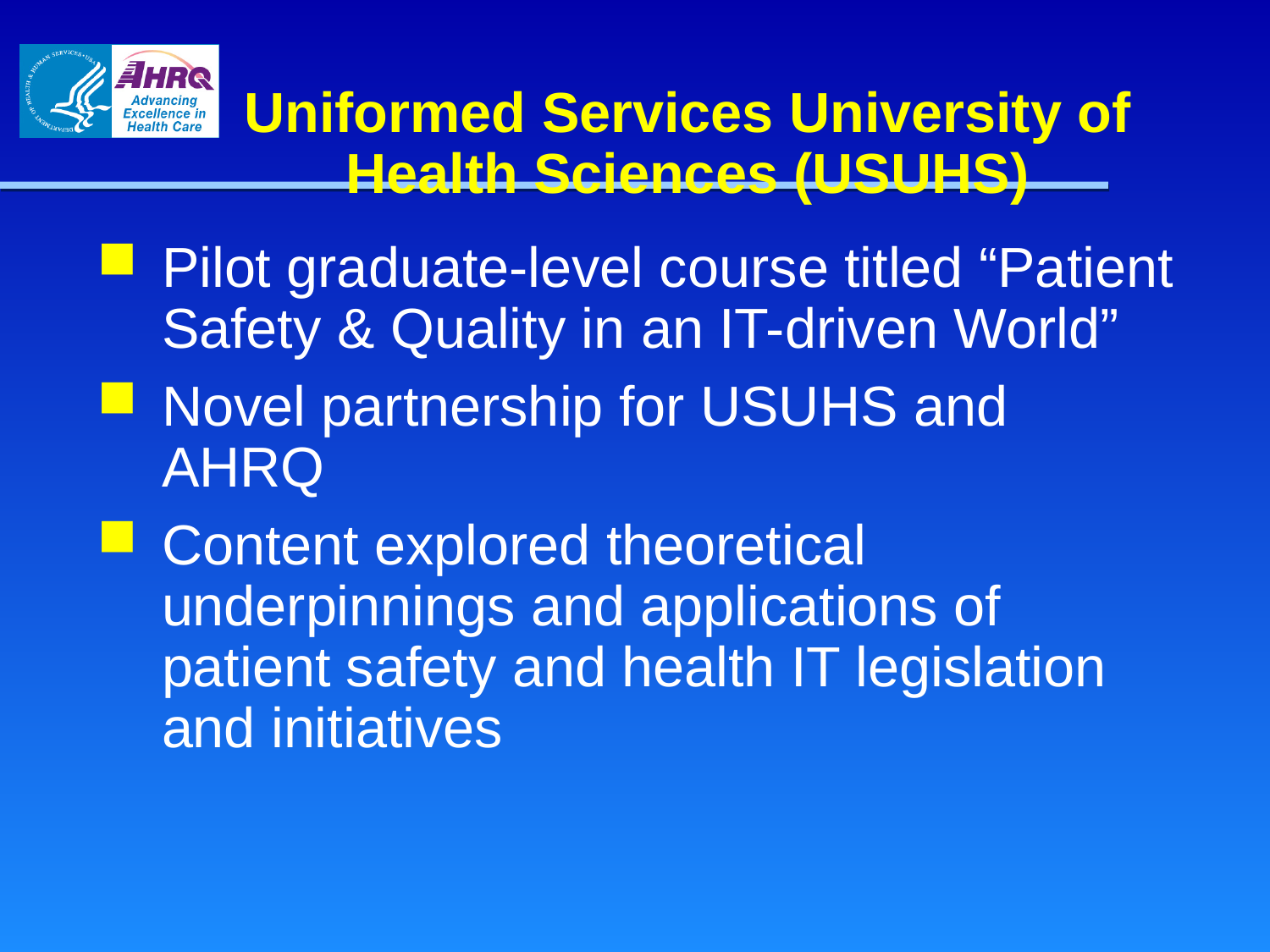

# Uniformed Services University of Health Sciences (USUHS)
Pilot graduate-level course titled “Patient Safety & Quality in an IT-driven World”
Novel partnership for USUHS and AHRQ
Content explored theoretical underpinnings and applications of patient safety and health IT legislation and initiatives